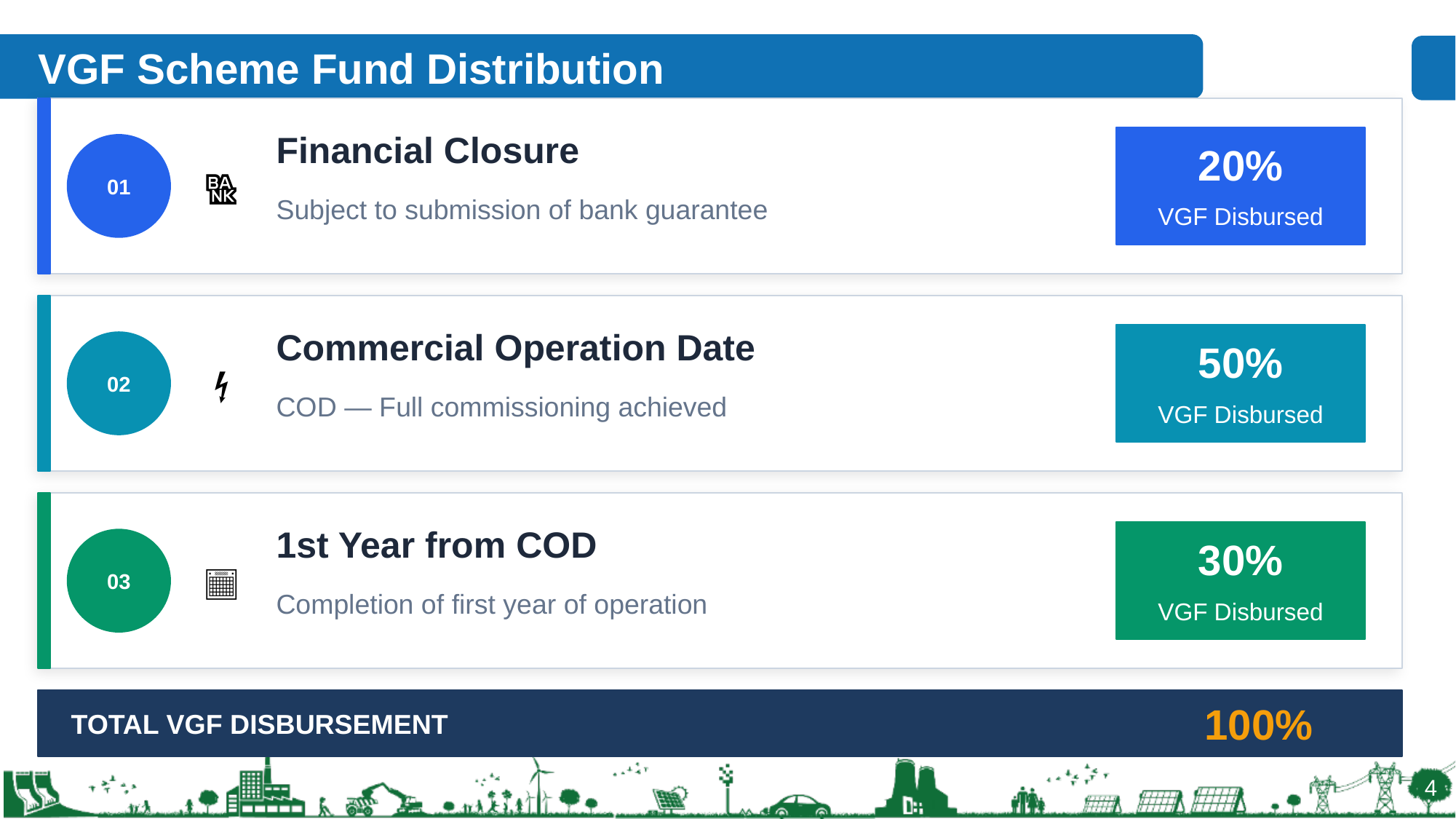

VGF Scheme Fund Distribution

Financial Closure

20%

01
🏦
Subject to submission of bank guarantee
VGF Disbursed

Commercial Operation Date

50%

02
⚡
COD — Full commissioning achieved
VGF Disbursed

1st Year from COD

30%

03
📅
Completion of first year of operation
VGF Disbursed

TOTAL VGF DISBURSEMENT
100%
4